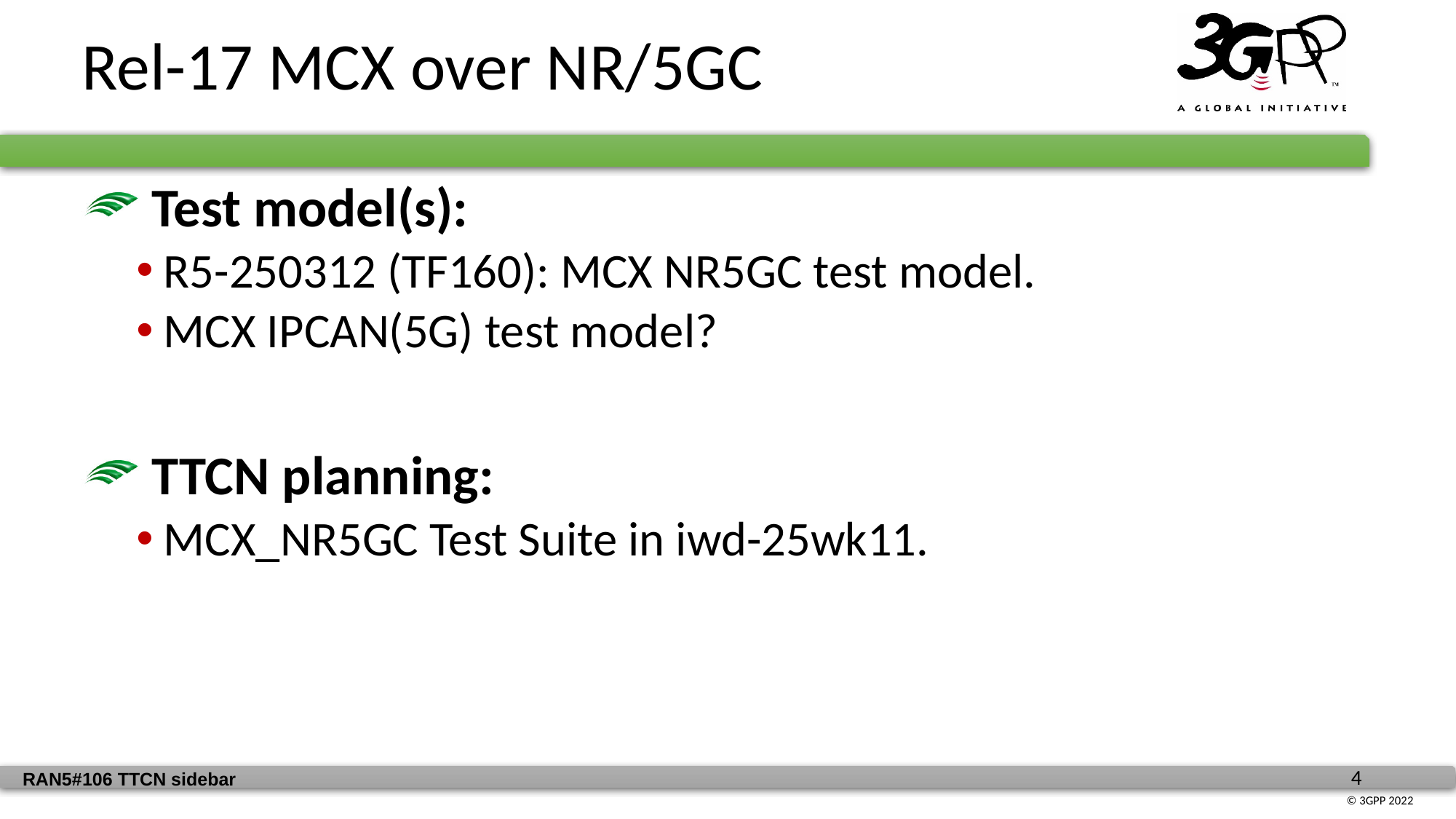

Rel-17 MCX over NR/5GC
 Test model(s):
R5-250312 (TF160): MCX NR5GC test model.
MCX IPCAN(5G) test model?

 TTCN planning:
MCX_NR5GC Test Suite in iwd-25wk11.